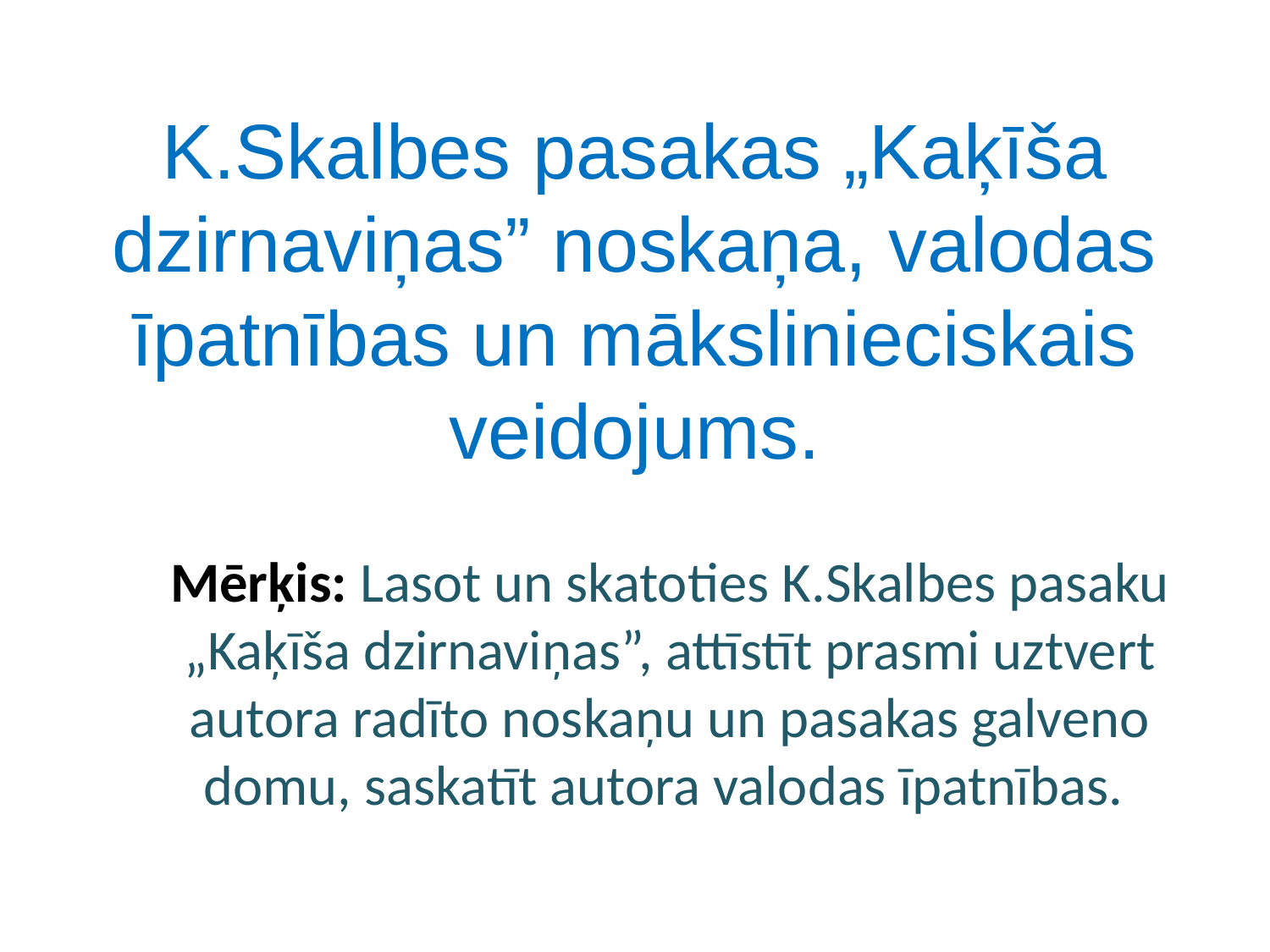

# K.Skalbes pasakas „Kaķīša dzirnaviņas” noskaņa, valodas īpatnības un mākslinieciskais veidojums.
Mērķis: Lasot un skatoties K.Skalbes pasaku „Kaķīša dzirnaviņas”, attīstīt prasmi uztvert autora radīto noskaņu un pasakas galveno domu, saskatīt autora valodas īpatnības.